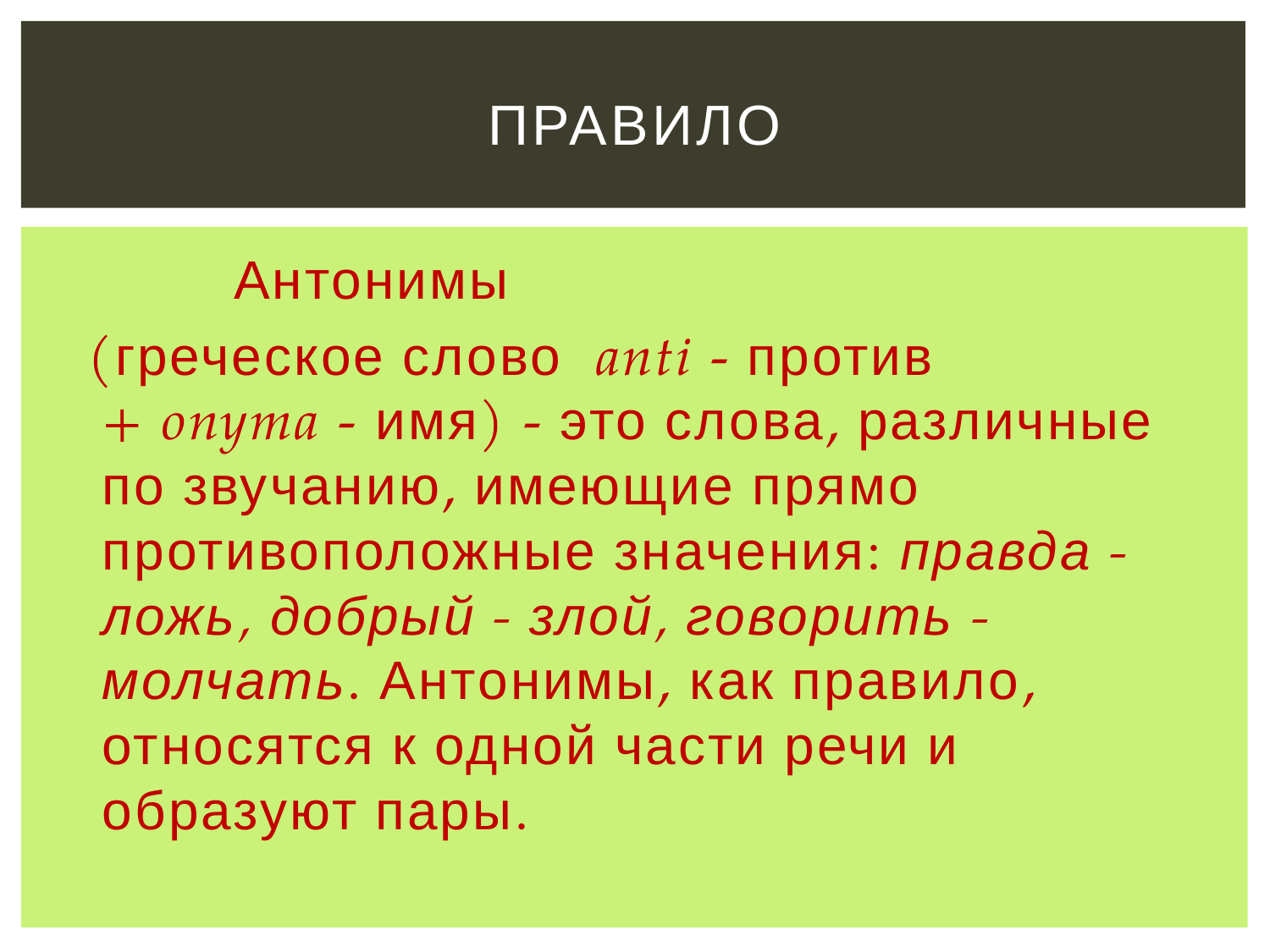

# Правило
          Антонимы
 (греческое слово  anti - против + onyma - имя) - это слова, различные по звучанию, имеющие прямо противоположные значения: правда - ложь, добрый - злой, говорить - молчать. Антонимы, как правило, относятся к одной части речи и образуют пары.